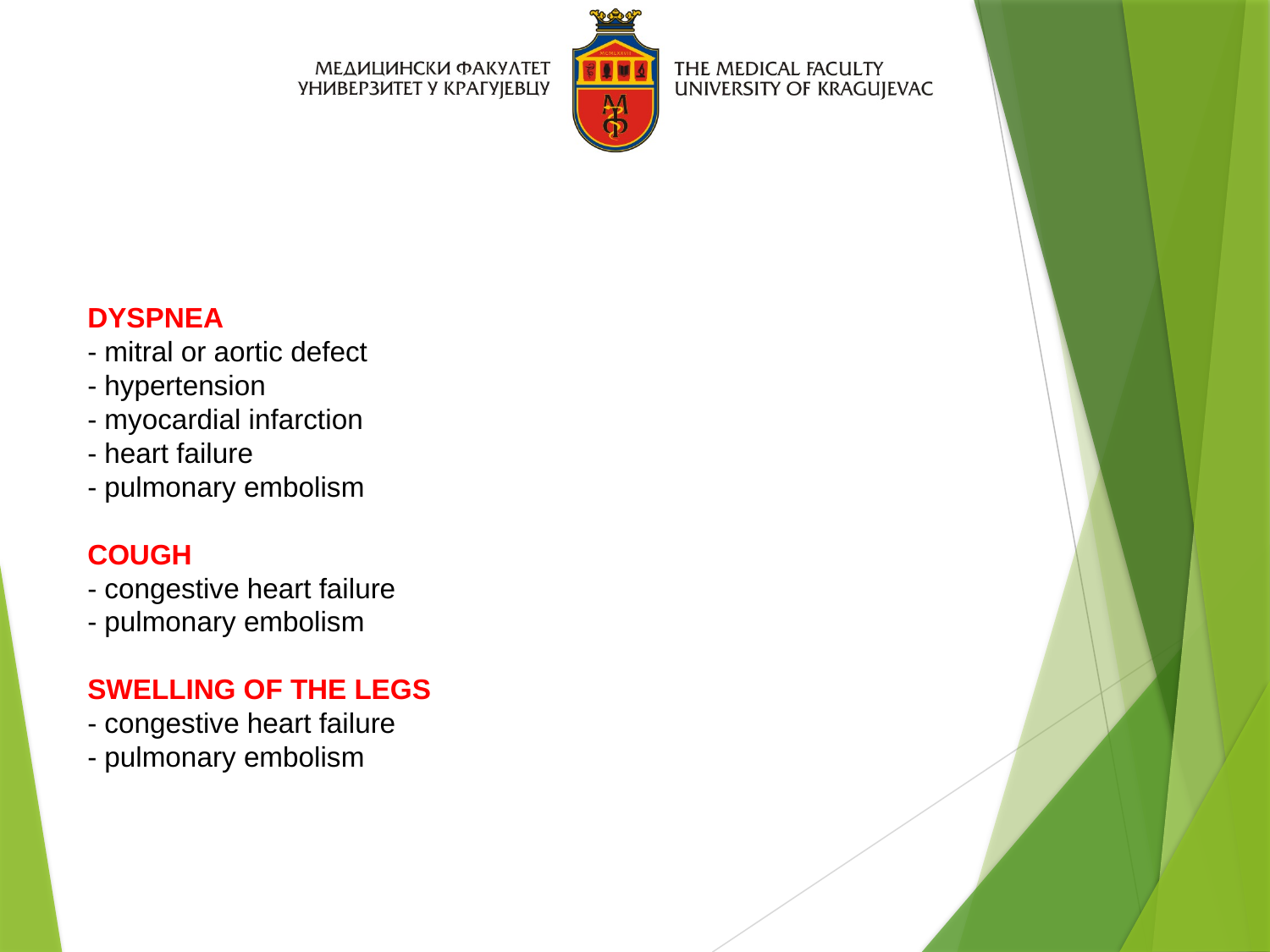

DYSPNEA
- mitral or aortic defect
- hypertension
- myocardial infarction
- heart failure
- pulmonary embolism

COUGH
- congestive heart failure
- pulmonary embolism

SWELLING OF THE LEGS
- congestive heart failure
- pulmonary embolism